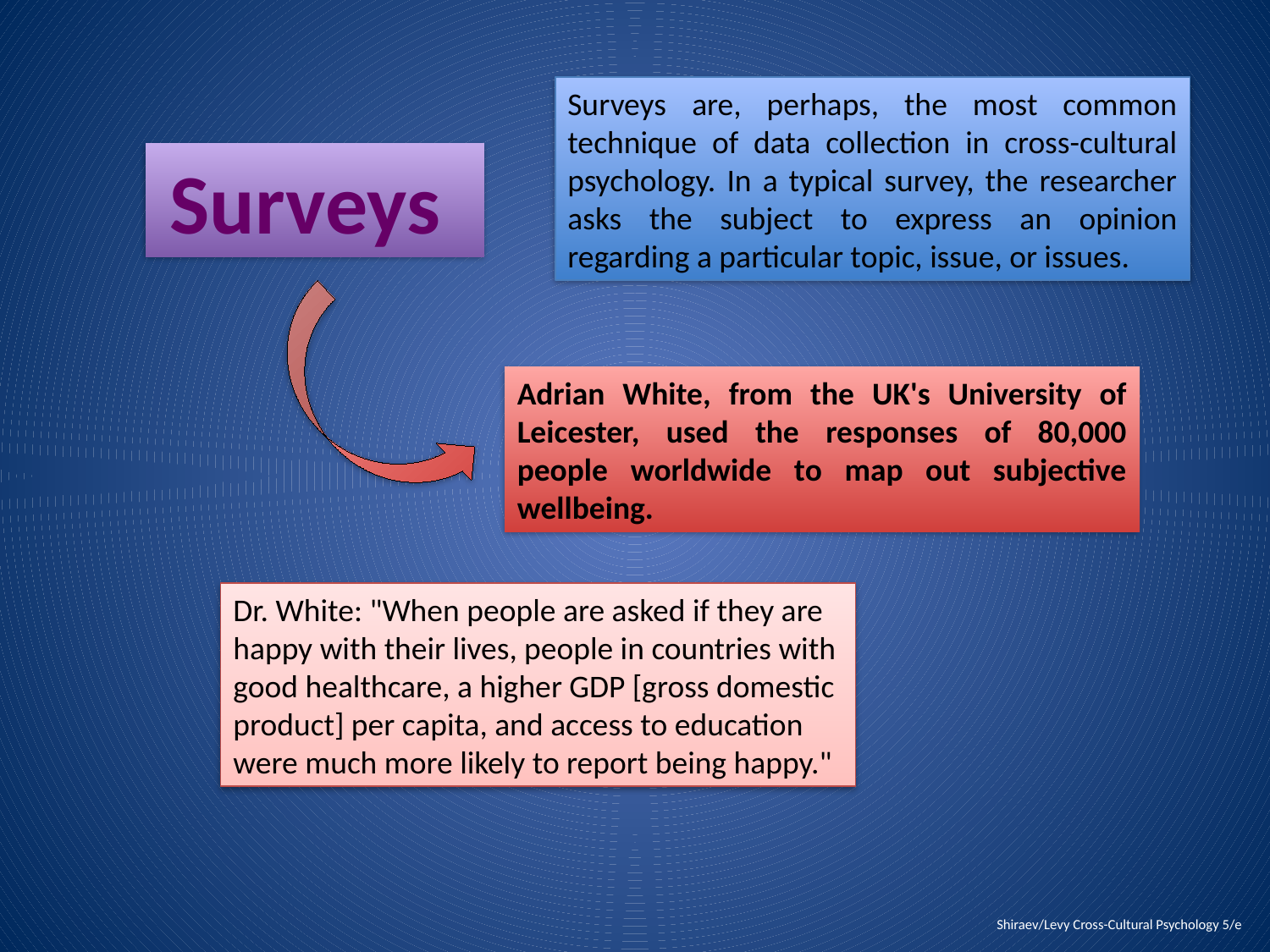

Surveys are, perhaps, the most common technique of data collection in cross-cultural psychology. In a typical survey, the researcher asks the subject to express an opinion regarding a particular topic, issue, or issues.
Surveys

Adrian White, from the UK's University of Leicester, used the responses of 80,000 people worldwide to map out subjective wellbeing.
Dr. White: "When people are asked if they are happy with their lives, people in countries with good healthcare, a higher GDP [gross domestic product] per capita, and access to education were much more likely to report being happy."
Shiraev/Levy Cross-Cultural Psychology 5/e